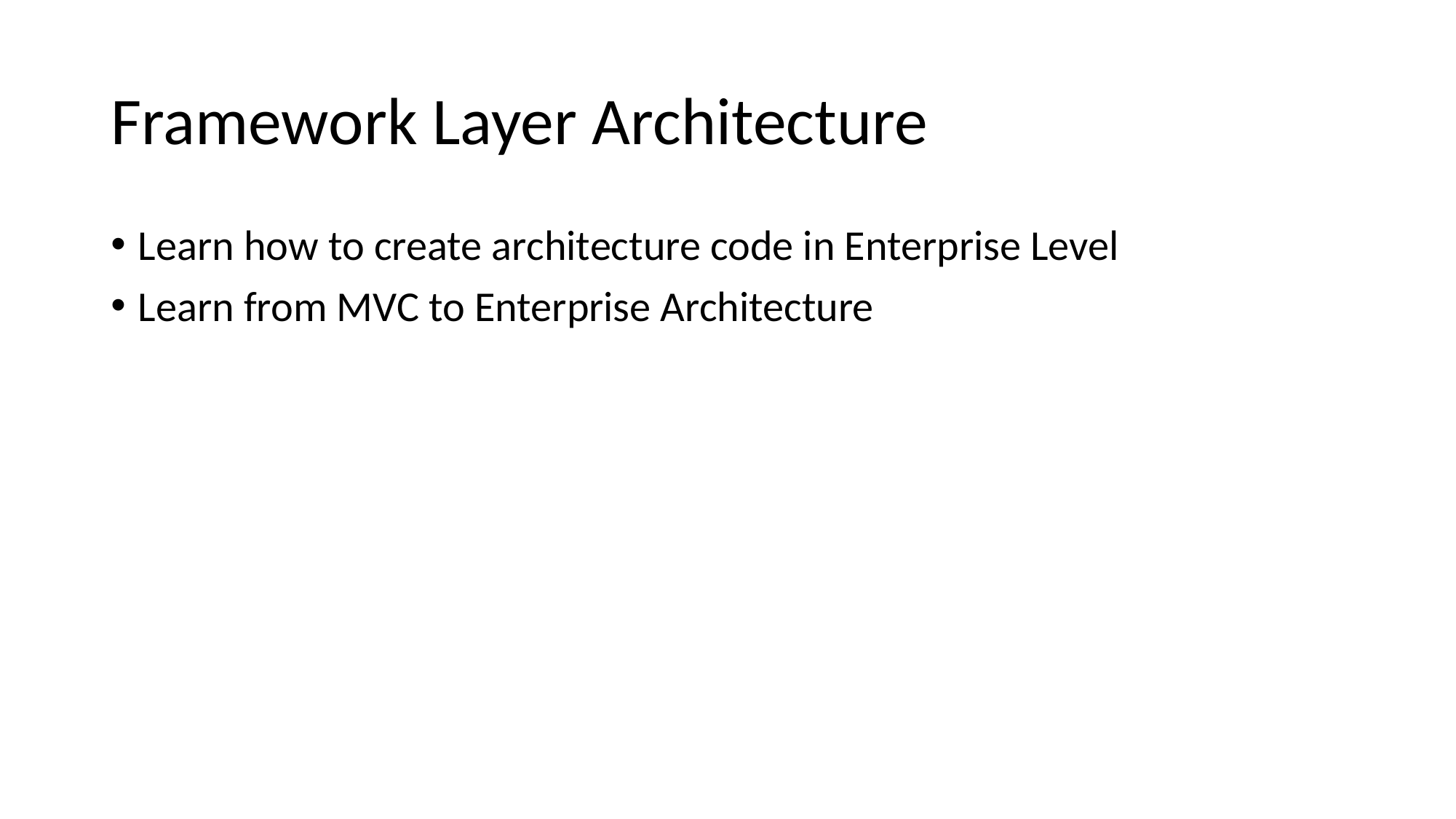

# Framework Layer Architecture
Learn how to create architecture code in Enterprise Level
Learn from MVC to Enterprise Architecture